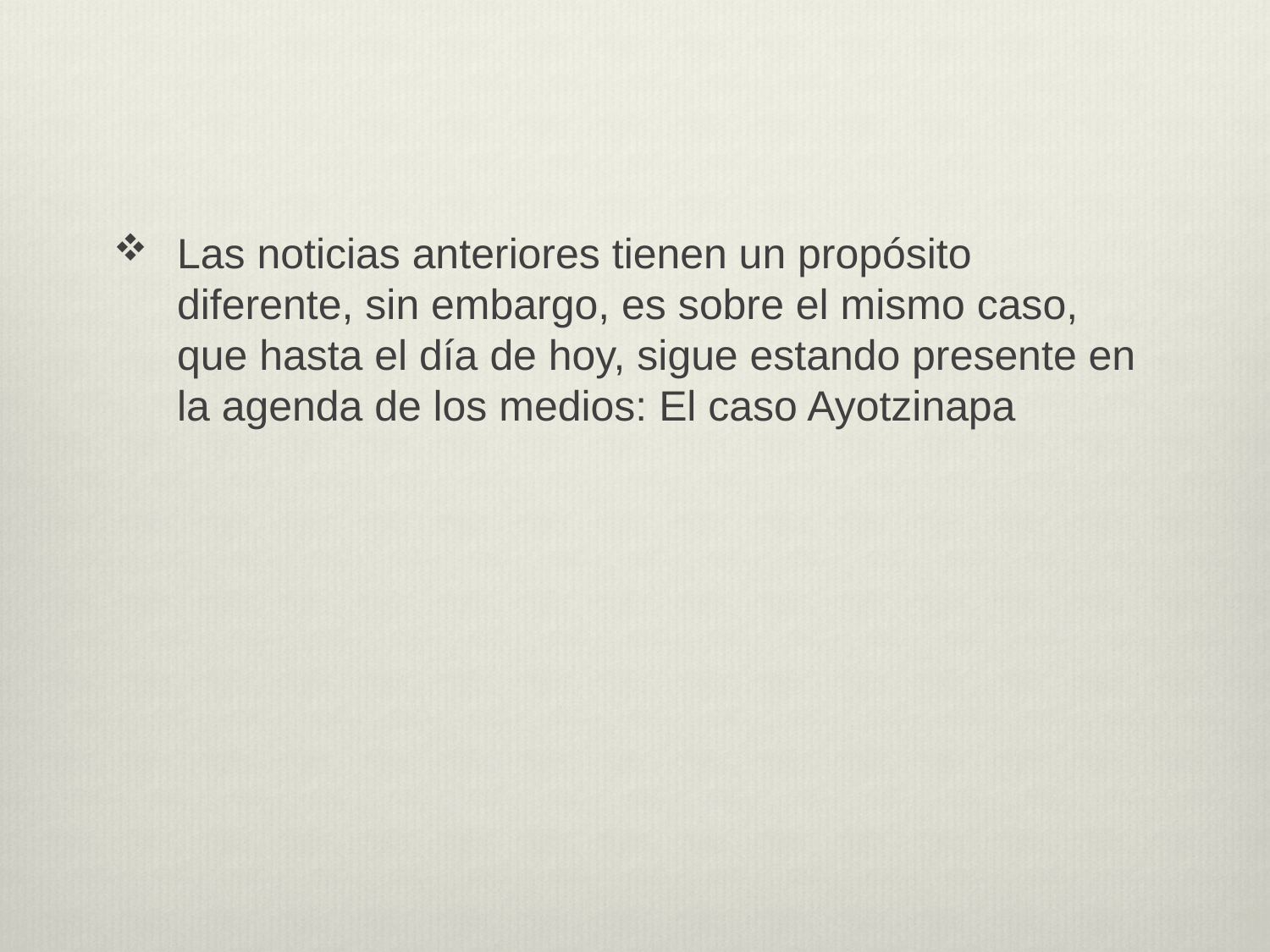

Las noticias anteriores tienen un propósito diferente, sin embargo, es sobre el mismo caso, que hasta el día de hoy, sigue estando presente en la agenda de los medios: El caso Ayotzinapa